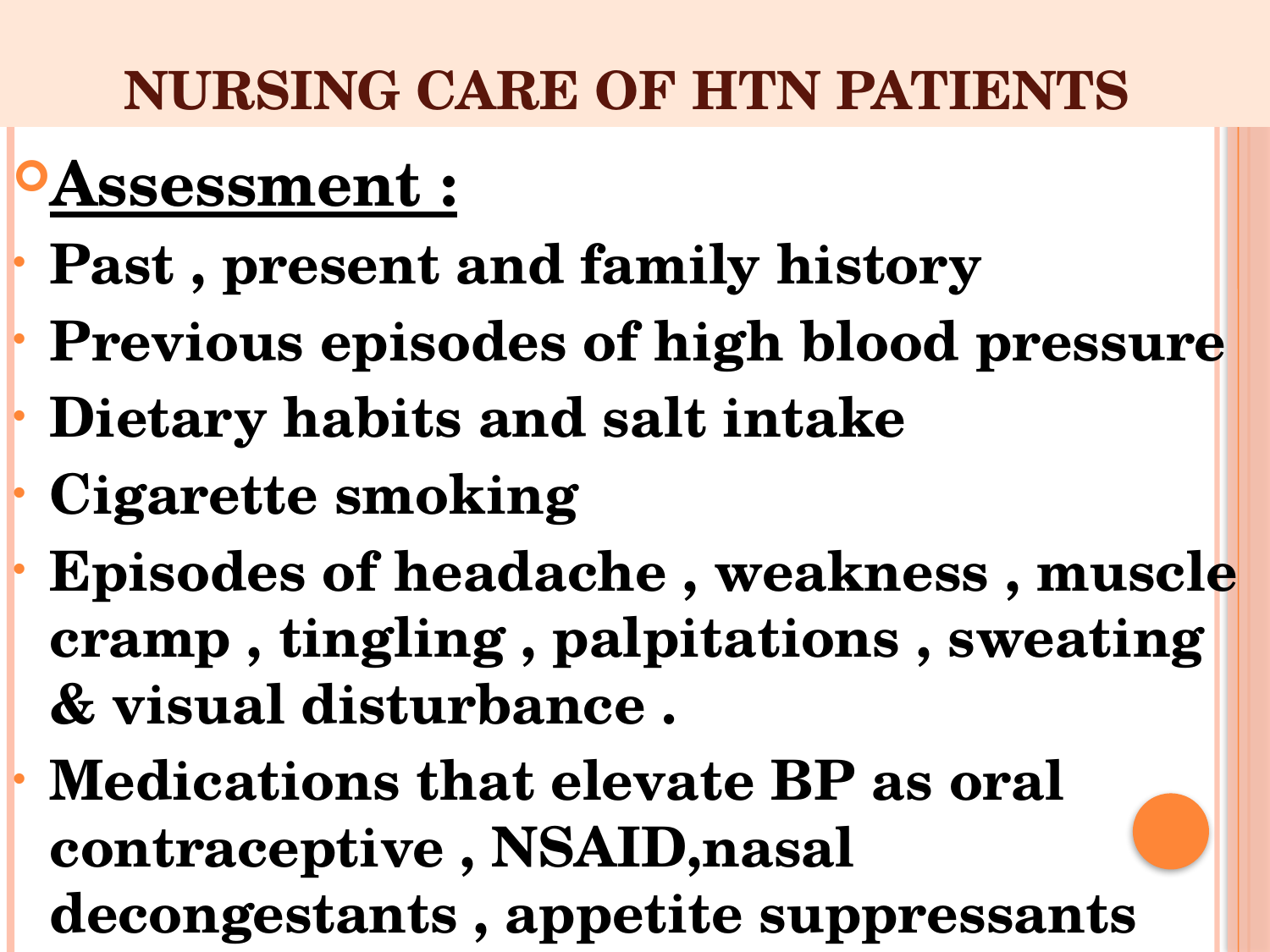

# Nursing care of HTN patients
Assessment :
Past , present and family history
Previous episodes of high blood pressure
Dietary habits and salt intake
Cigarette smoking
Episodes of headache , weakness , muscle cramp , tingling , palpitations , sweating & visual disturbance .
Medications that elevate BP as oral contraceptive , NSAID,nasal decongestants , appetite suppressants